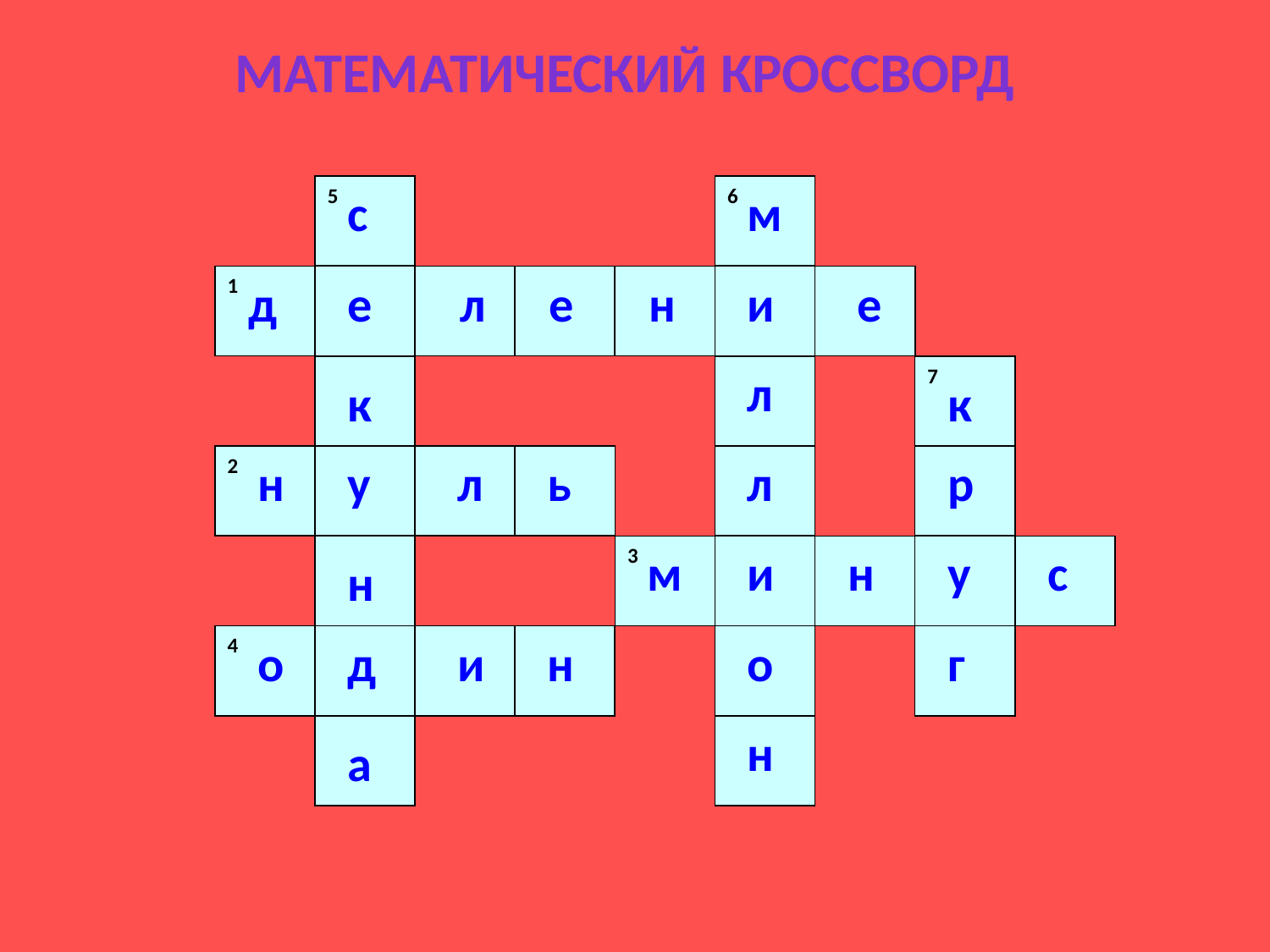

Математический кроссворд

5
с

6
м

1
д

е

л

е

н

и

е

л

7
к
к

2
н

у

л

ь

л

р

3

м

и

н

у

с
н

4
о

д

и

н

о

г

н
а